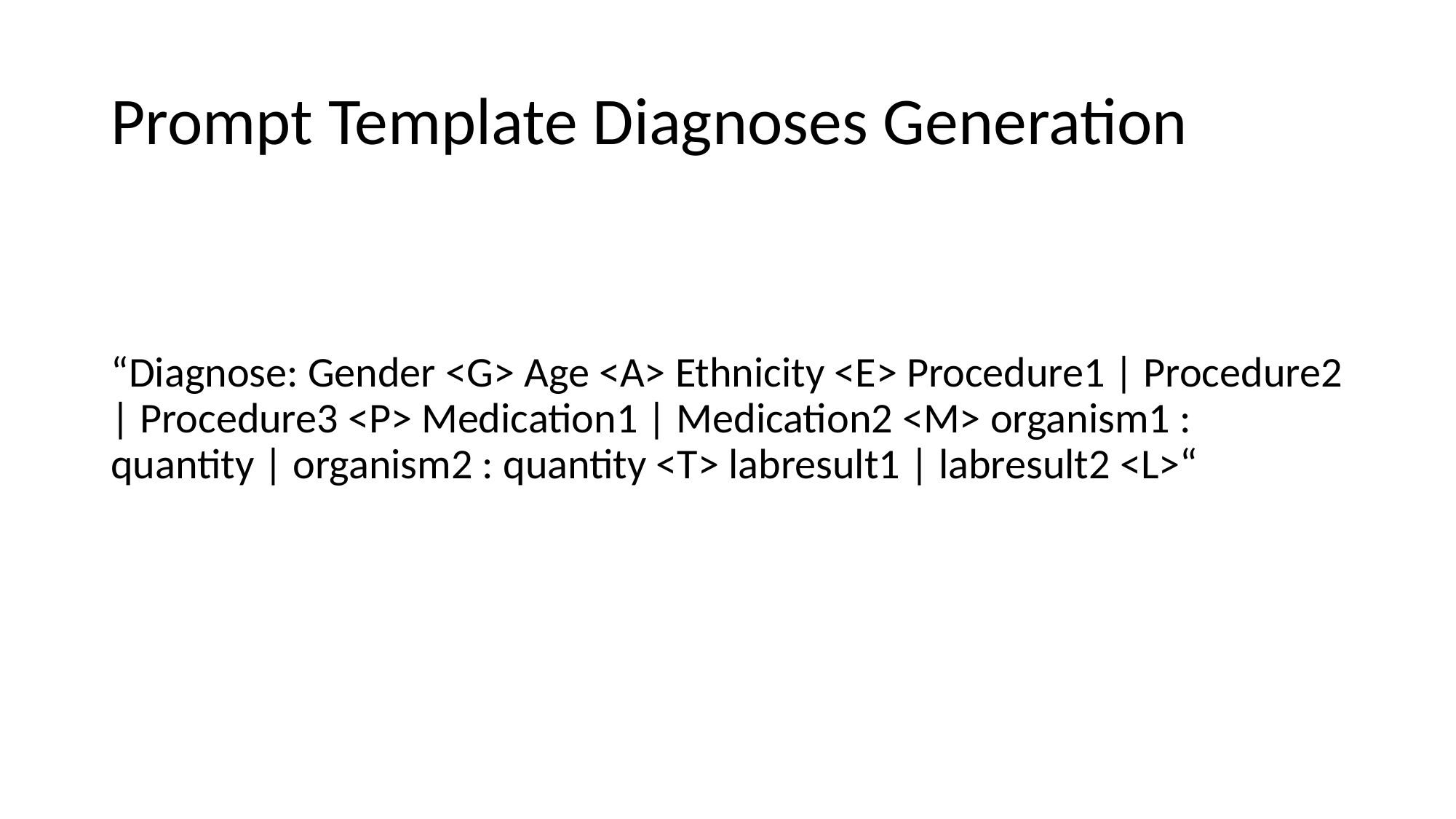

# Prompt Template Diagnoses Generation

“Diagnose: Gender <G> Age <A> Ethnicity <E> Procedure1 | Procedure2 | Procedure3 <P> Medication1 | Medication2 <M> organism1 : quantity | organism2 : quantity <T> labresult1 | labresult2 <L>“